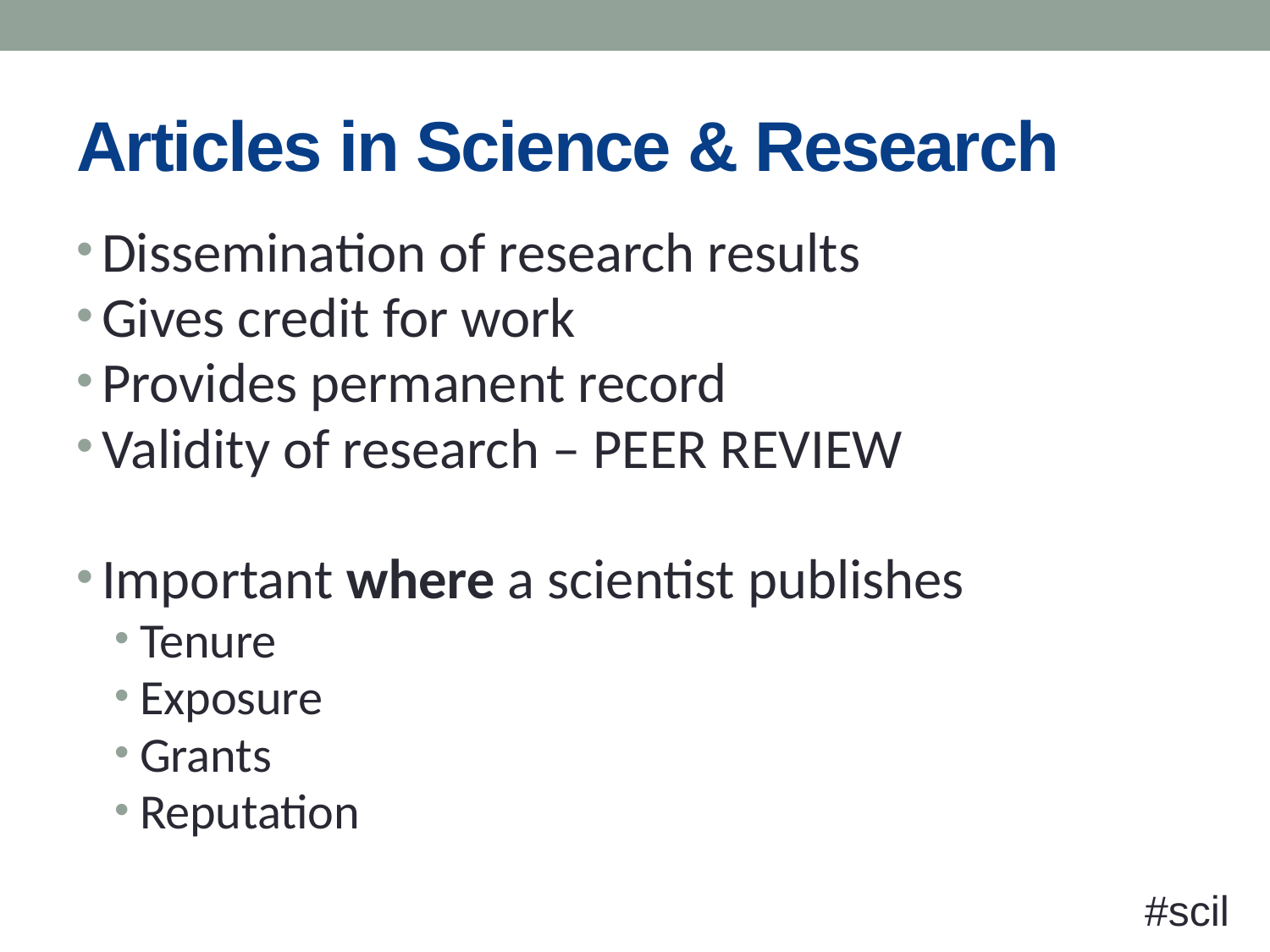

# Articles in Science & Research
Dissemination of research results
Gives credit for work
Provides permanent record
Validity of research – PEER REVIEW

Important where a scientist publishes
Tenure
Exposure
Grants
Reputation

#scil